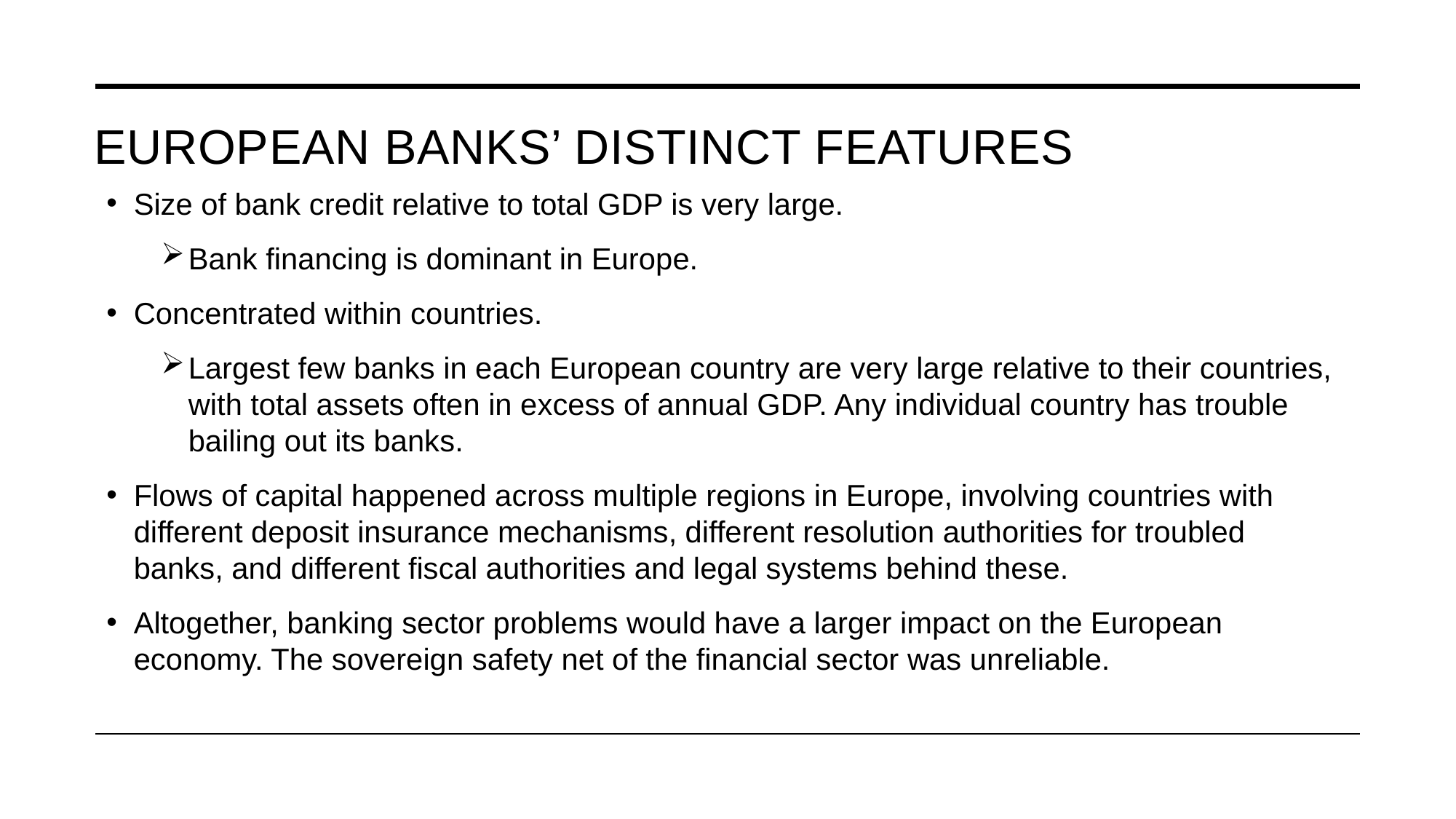

European Banks’ Distinct Features
Size of bank credit relative to total GDP is very large.
Bank financing is dominant in Europe.
Concentrated within countries.
Largest few banks in each European country are very large relative to their countries, with total assets often in excess of annual GDP. Any individual country has trouble bailing out its banks.
Flows of capital happened across multiple regions in Europe, involving countries with different deposit insurance mechanisms, different resolution authorities for troubled banks, and different fiscal authorities and legal systems behind these.
Altogether, banking sector problems would have a larger impact on the European economy. The sovereign safety net of the financial sector was unreliable.